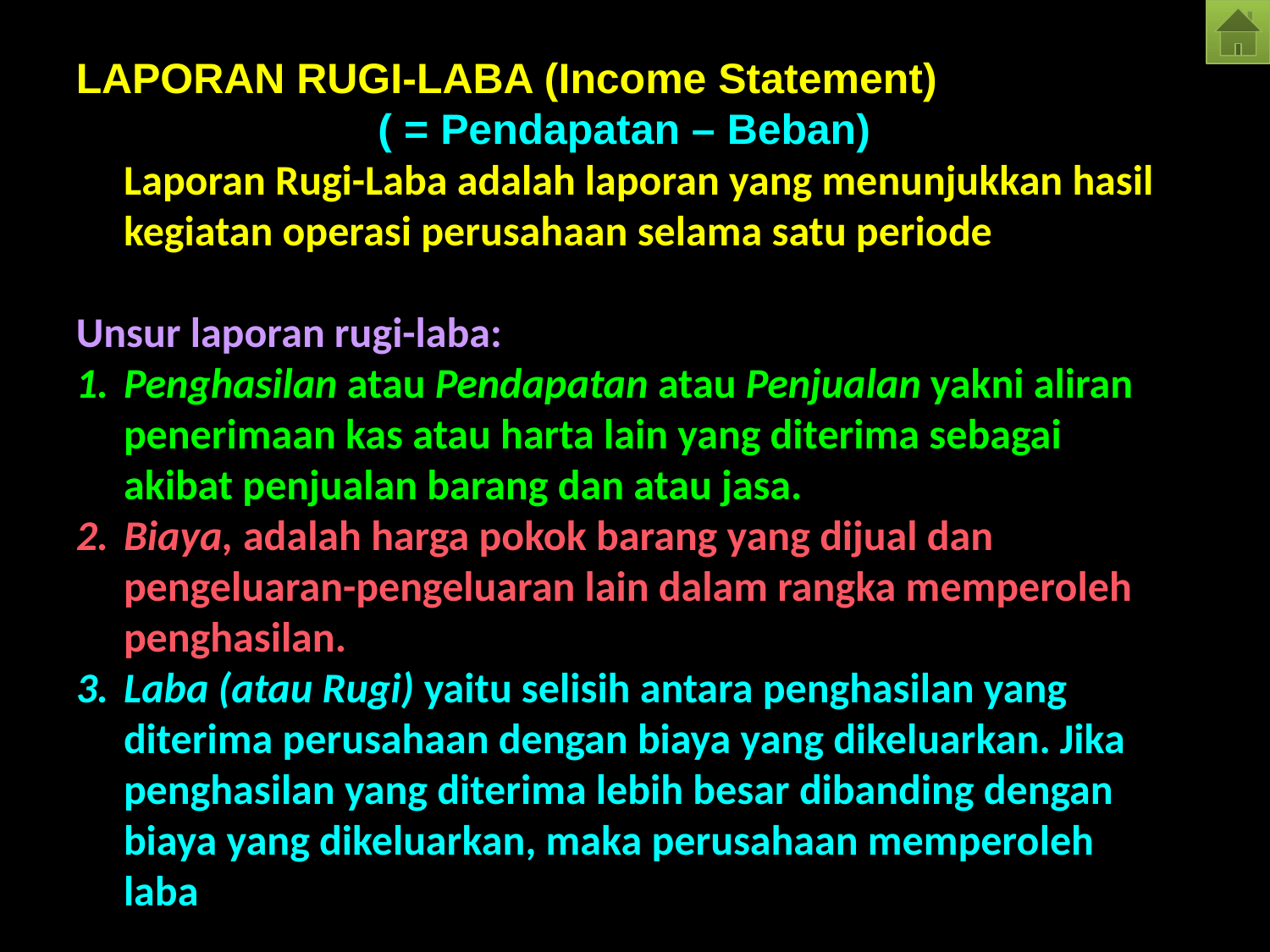

LAPORAN RUGI-LABA (Income Statement)
( = Pendapatan – Beban)
	Laporan Rugi-Laba adalah laporan yang menunjukkan hasil kegiatan operasi perusahaan selama satu periode

Unsur laporan rugi-laba:
Penghasilan atau Pendapatan atau Penjualan yakni aliran penerimaan kas atau harta lain yang diterima sebagai akibat penjualan barang dan atau jasa.
Biaya, adalah harga pokok barang yang dijual dan pengeluaran-pengeluaran lain dalam rangka memperoleh penghasilan.
Laba (atau Rugi) yaitu selisih antara penghasilan yang diterima perusahaan dengan biaya yang dikeluarkan. Jika penghasilan yang diterima lebih besar dibanding dengan biaya yang dikeluarkan, maka perusahaan memperoleh laba